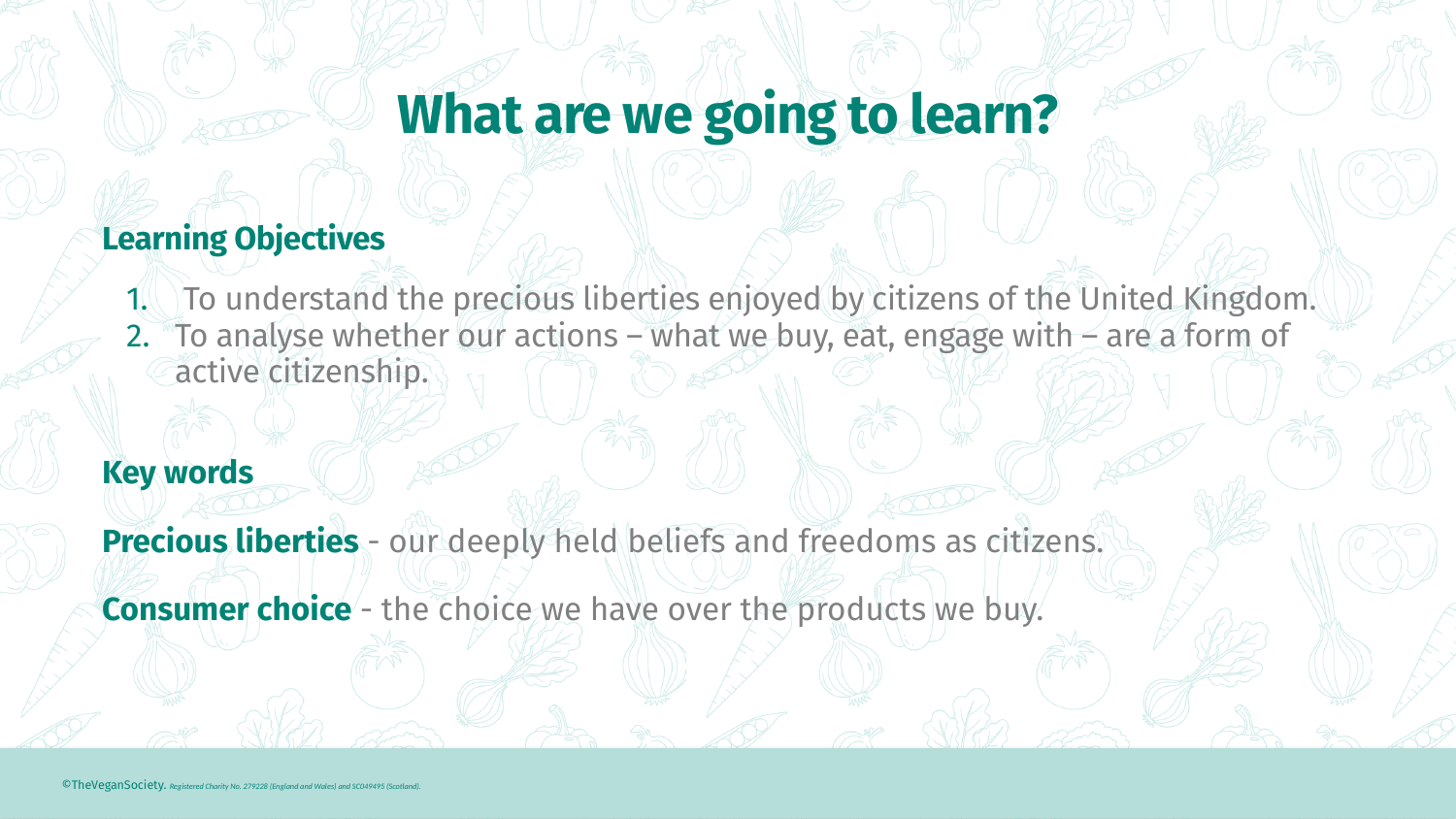

# What are we going to learn?
Learning Objectives
 To understand the precious liberties enjoyed by citizens of the United Kingdom.
To analyse whether our actions – what we buy, eat, engage with – are a form of active citizenship.
Key words
Precious liberties - our deeply held beliefs and freedoms as citizens.
Consumer choice - the choice we have over the products we buy.